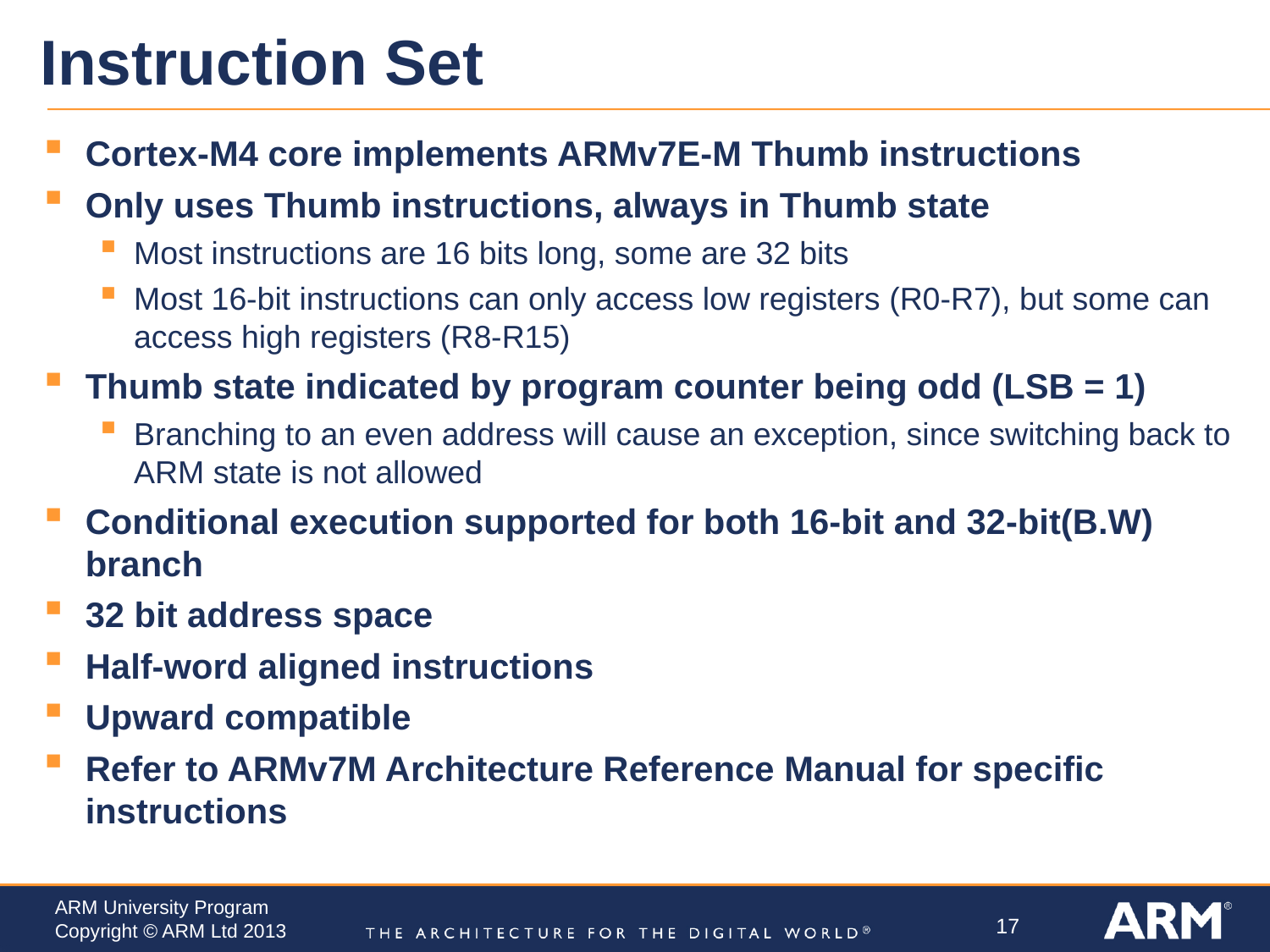

# Instruction Set
Cortex-M4 core implements ARMv7E-M Thumb instructions
Only uses Thumb instructions, always in Thumb state
Most instructions are 16 bits long, some are 32 bits
Most 16-bit instructions can only access low registers (R0-R7), but some can access high registers (R8-R15)
Thumb state indicated by program counter being odd (LSB = 1)
Branching to an even address will cause an exception, since switching back to ARM state is not allowed
Conditional execution supported for both 16-bit and 32-bit(B.W) branch
32 bit address space
Half-word aligned instructions
Upward compatible
Refer to ARMv7M Architecture Reference Manual for specific instructions